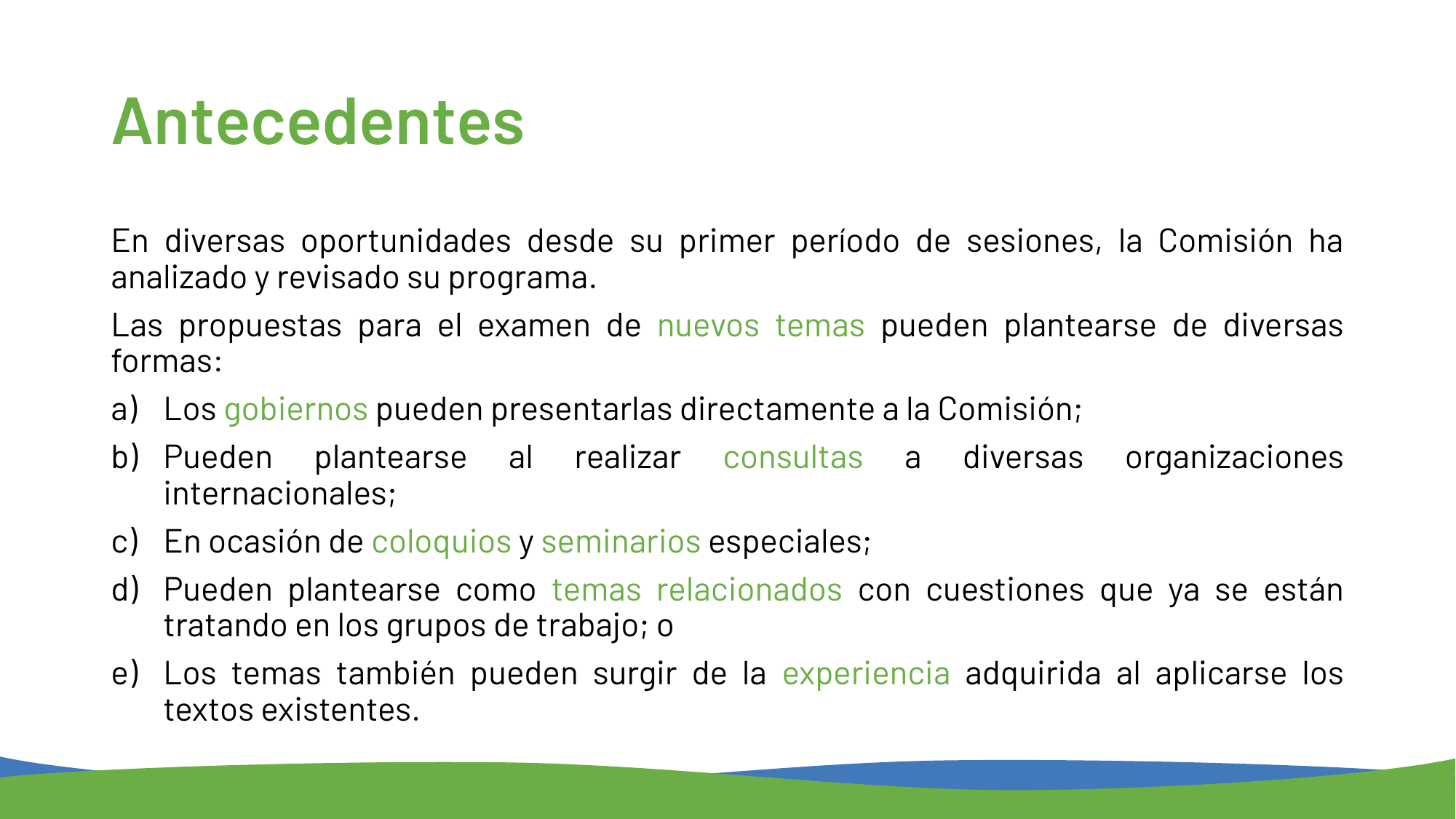

# Antecedentes
En diversas oportunidades desde su primer período de sesiones, la Comisión ha analizado y revisado su programa.
Las propuestas para el examen de nuevos temas pueden plantearse de diversas formas:
Los gobiernos pueden presentarlas directamente a la Comisión;
Pueden plantearse al realizar consultas a diversas organizaciones internacionales;
En ocasión de coloquios y seminarios especiales;
Pueden plantearse como temas relacionados con cuestiones que ya se están tratando en los grupos de trabajo; o
Los temas también pueden surgir de la experiencia adquirida al aplicarse los textos existentes.